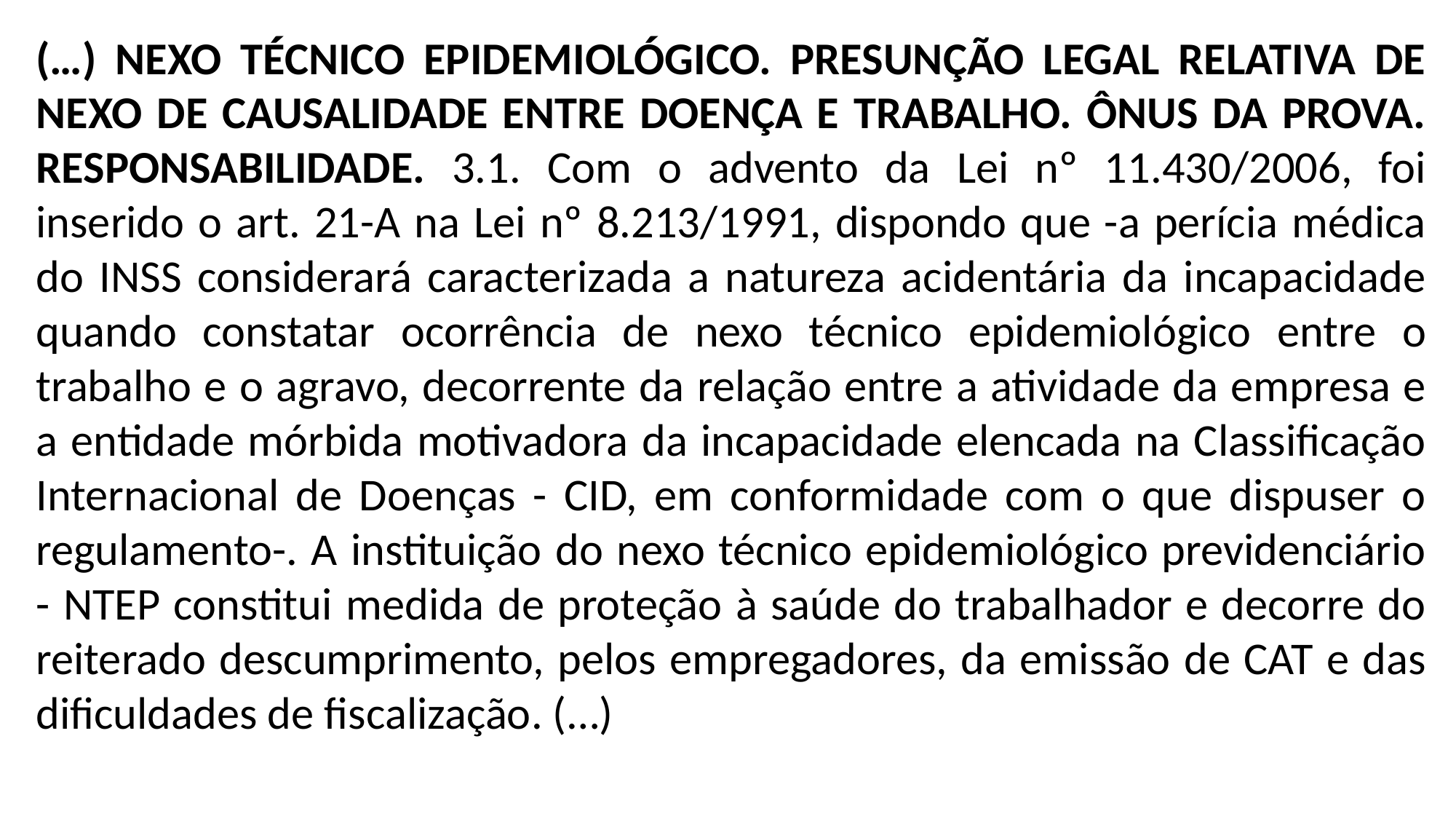

(…) NEXO TÉCNICO EPIDEMIOLÓGICO. PRESUNÇÃO LEGAL RELATIVA DE NEXO DE CAUSALIDADE ENTRE DOENÇA E TRABALHO. ÔNUS DA PROVA. RESPONSABILIDADE. 3.1. Com o advento da Lei nº 11.430/2006, foi inserido o art. 21-A na Lei nº 8.213/1991, dispondo que -a perícia médica do INSS considerará caracterizada a natureza acidentária da incapacidade quando constatar ocorrência de nexo técnico epidemiológico entre o trabalho e o agravo, decorrente da relação entre a atividade da empresa e a entidade mórbida motivadora da incapacidade elencada na Classificação Internacional de Doenças - CID, em conformidade com o que dispuser o regulamento-. A instituição do nexo técnico epidemiológico previdenciário - NTEP constitui medida de proteção à saúde do trabalhador e decorre do reiterado descumprimento, pelos empregadores, da emissão de CAT e das dificuldades de fiscalização. (…)